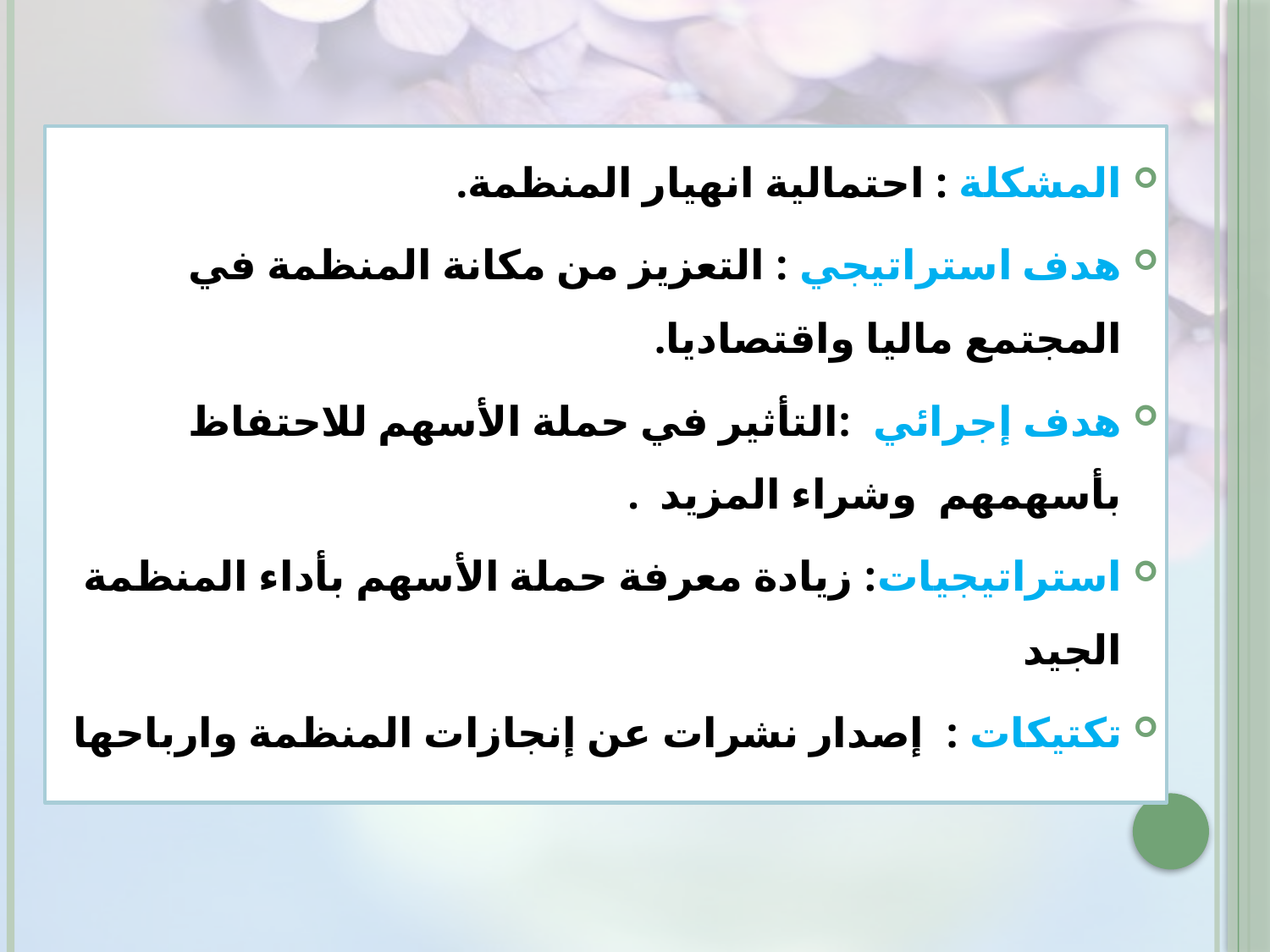

المشكلة : احتمالية انهيار المنظمة.
هدف استراتيجي : التعزيز من مكانة المنظمة في المجتمع ماليا واقتصاديا.
هدف إجرائي  :التأثير في حملة الأسهم للاحتفاظ بأسهمهم  وشراء المزيد  .
استراتيجيات: زيادة معرفة حملة الأسهم بأداء المنظمة الجيد
تكتيكات :  إصدار نشرات عن إنجازات المنظمة وارباحها